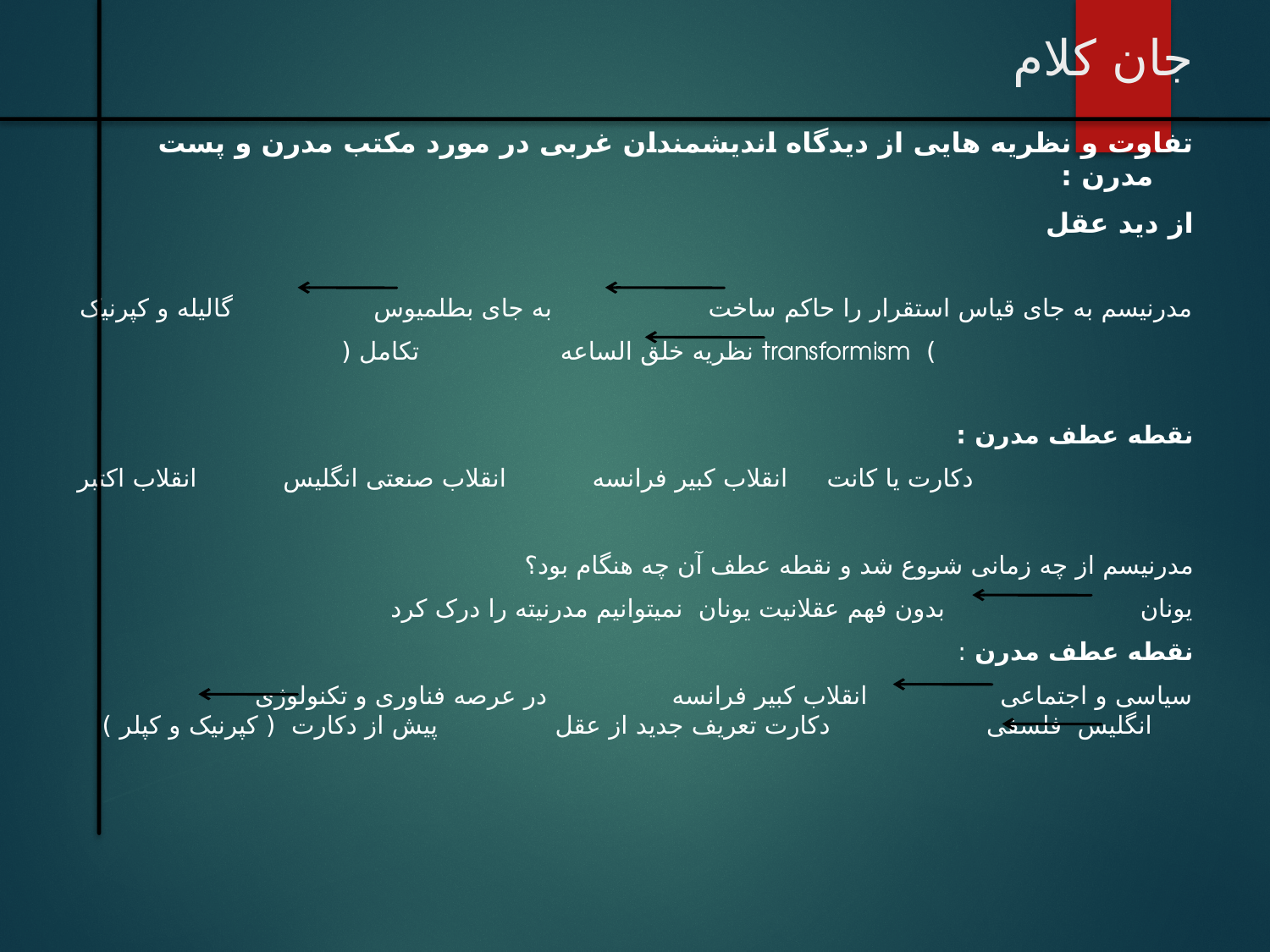

# جان کلام
تفاوت و نظریه هایی از دیدگاه اندیشمندان غربی در مورد مکتب مدرن و پست مدرن :
از دید عقل

مدرنیسم به جای قیاس استقرار را حاکم ساخت                    به جای بطلمیوس                  گالیله و کپرنیک
)  transformism نظریه خلق الساعه                  تکامل (

نقطه عطف مدرن :
                            دکارت یا کانت     انقلاب کبیر فرانسه           انقلاب صنعتی انگلیس           انقلاب اکتبر

مدرنیسم از چه زمانی شروع شد و نقطه عطف آن چه هنگام بود؟
یونان                         بدون فهم عقلانیت یونان  نمیتوانیم مدرنیته را درک کرد
نقطه عطف مدرن :
سیاسی و اجتماعی                 انقلاب کبیر فرانسه                در عرصه فناوری و تکنولوژی                انگلیس  فلسفی                    دکارت تعریف جدید از عقل               پیش از دکارت  ( کپرنیک و کپلر )